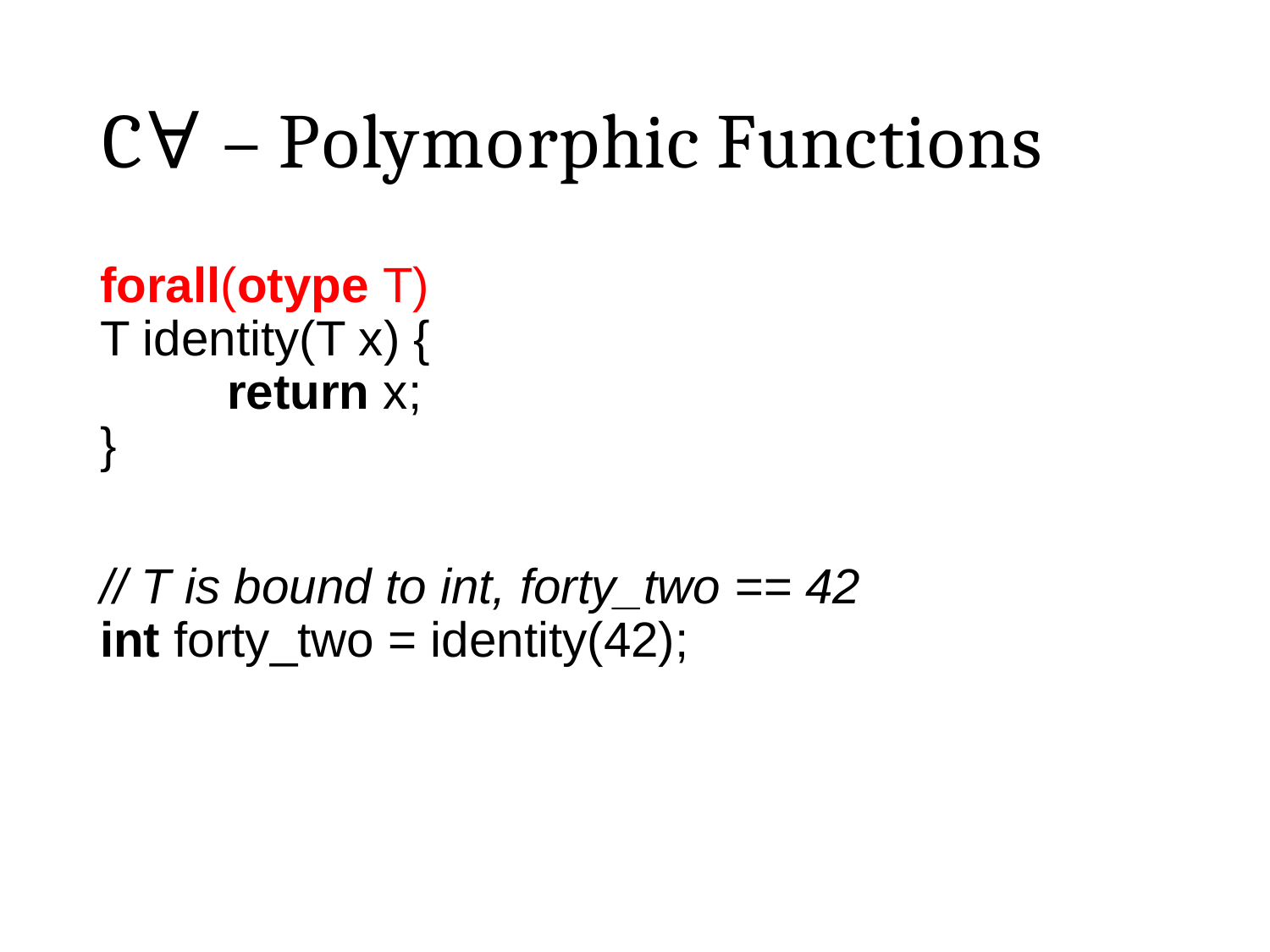

# C∀ – Polymorphic Functions
forall(otype T)
T identity(T x) {
	return x;
}

// T is bound to int, forty_two == 42
int forty_two = identity(42);